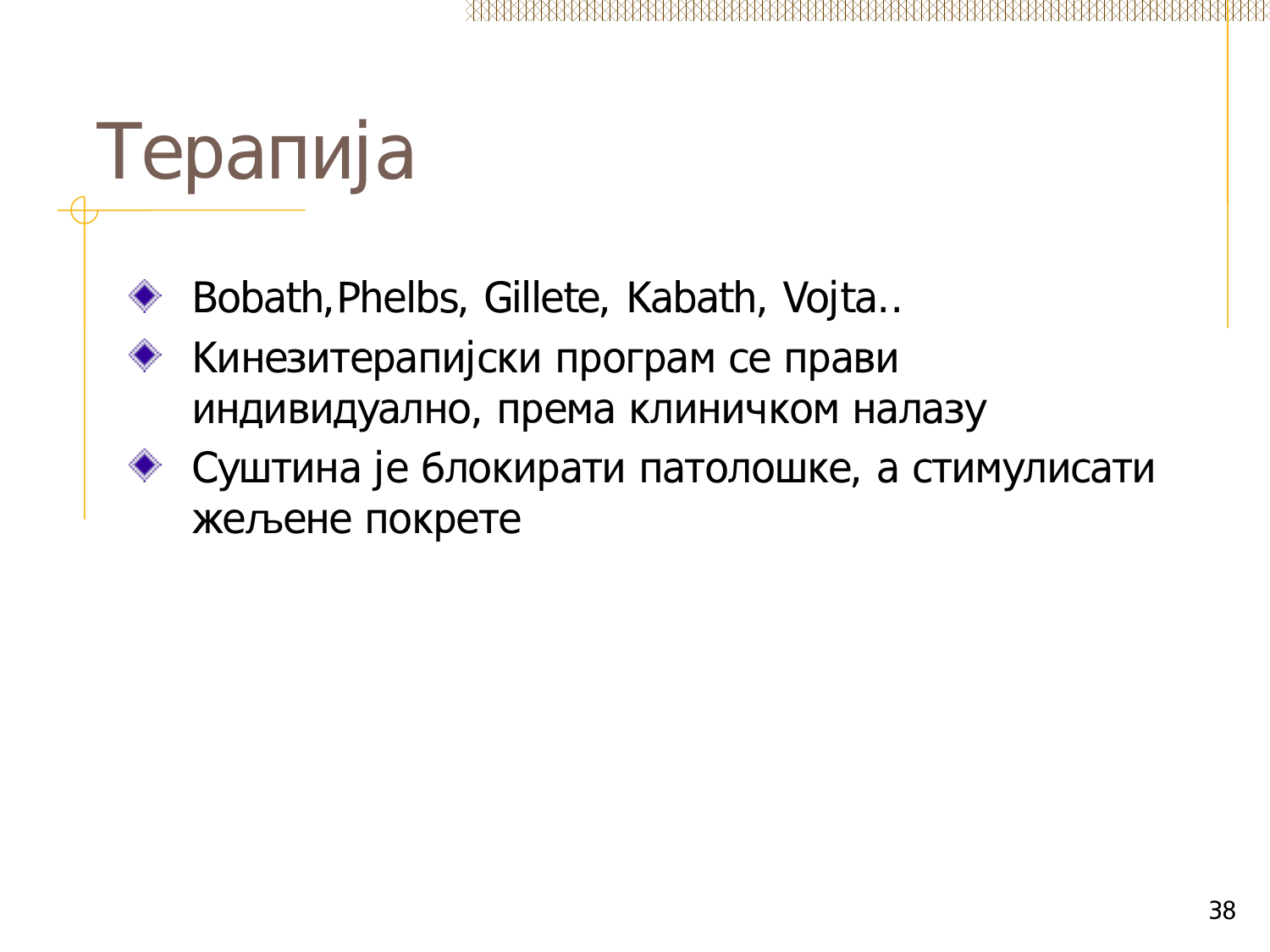

# Терапија
Bobath,Phelbs, Gillete, Кabath, Vojta..
Кинезитерапијски програм се прави индивидуално, према клиничком налазу
Суштина је блокирати патолошке, а стимулисати жељене покрете

38